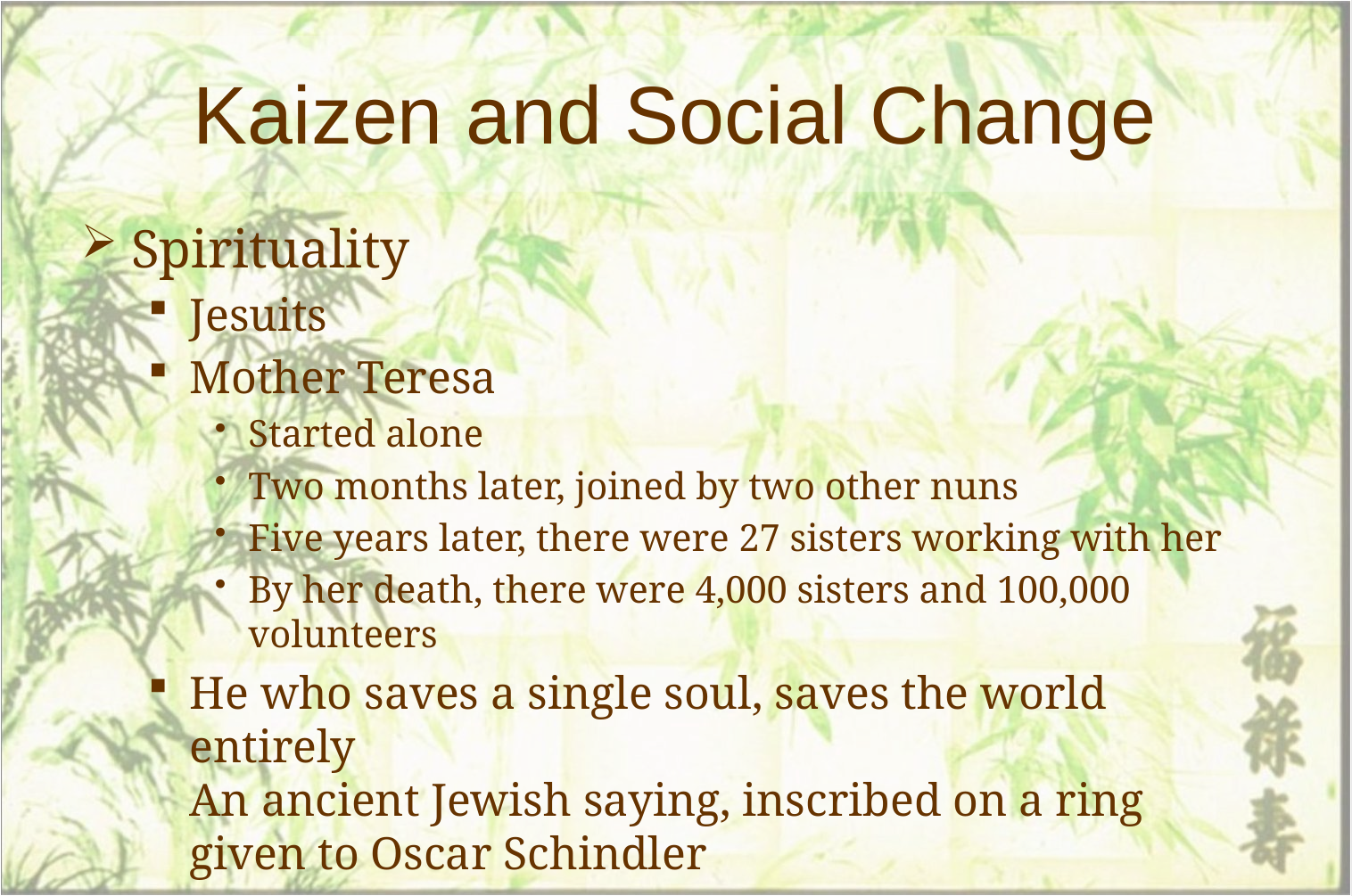

# Kaizen and Social Change
Spirituality
Jesuits
Mother Teresa
Started alone
Two months later, joined by two other nuns
Five years later, there were 27 sisters working with her
By her death, there were 4,000 sisters and 100,000 volunteers
He who saves a single soul, saves the world entirely
An ancient Jewish saying, inscribed on a ring given to Oscar Schindler